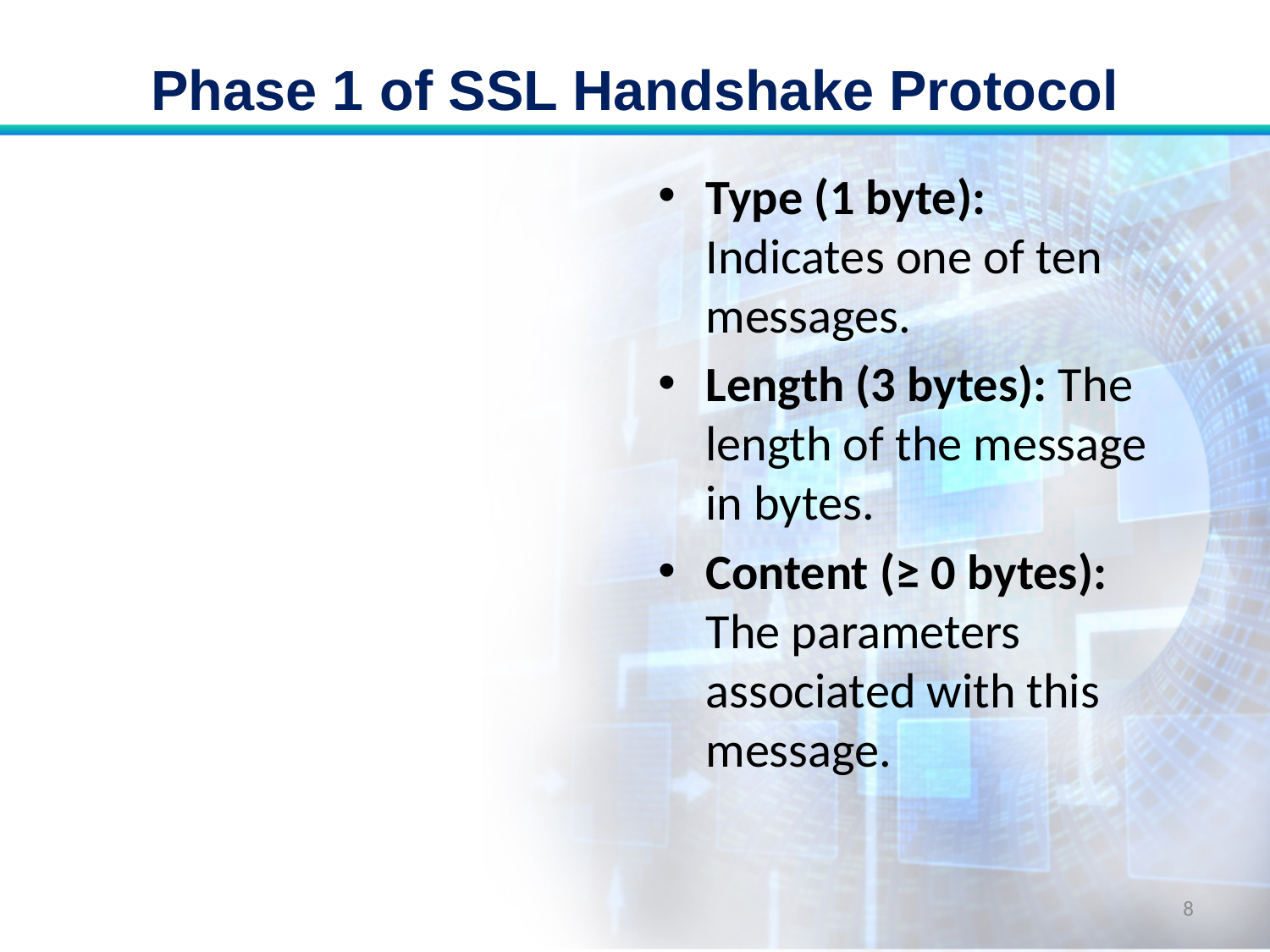

# Phase 1 of SSL Handshake Protocol
Type (1 byte): Indicates one of ten messages.
Length (3 bytes): The length of the message in bytes.
Content (≥ 0 bytes): The parameters associated with this message.
8